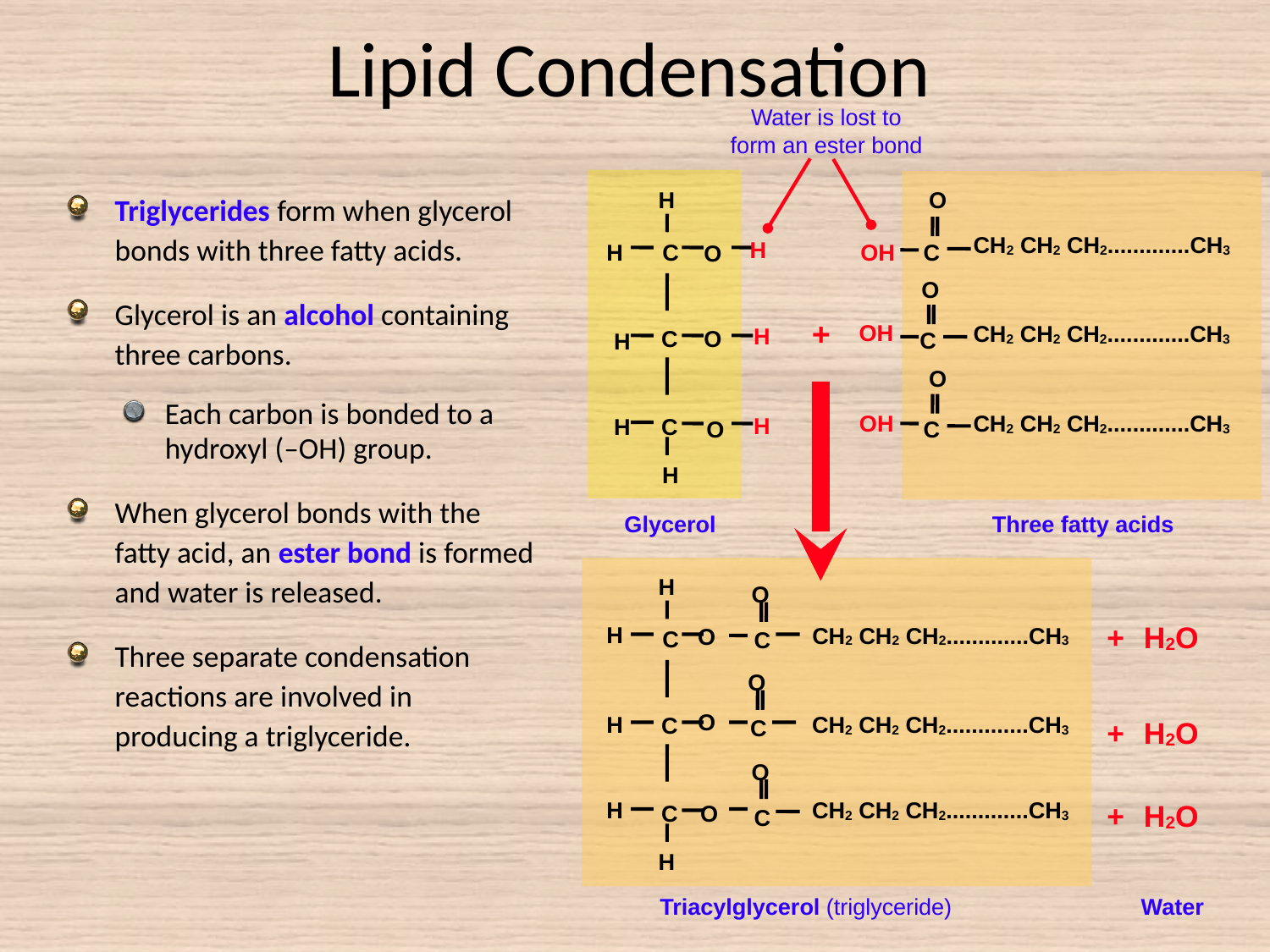

# Lipid Condensation
Water is lost to form an ester bond

H
O

CH2 CH2 CH2.............CH3
H
H
C
OH
C
O

O

+
OH
CH2 CH2 CH2.............CH3
H
C
O
C
H

O

OH
H
H
C
O
C

H
Glycerol
Three fatty acids

H
O

+
H2O
H
CH2 CH2 CH2.............CH3
O
C
C

O

O
H
CH2 CH2 CH2.............CH3
C
C
+
H2O

O

H
CH2 CH2 CH2.............CH3
+
H2O
O
C
C

H
Triacylglycerol (triglyceride)
Water
Triglycerides form when glycerol bonds with three fatty acids.
Glycerol is an alcohol containing three carbons.
Each carbon is bonded to a hydroxyl (–OH) group.
When glycerol bonds with the fatty acid, an ester bond is formed and water is released.
Three separate condensation reactions are involved in producing a triglyceride.
CH2 CH2 CH2.............CH3